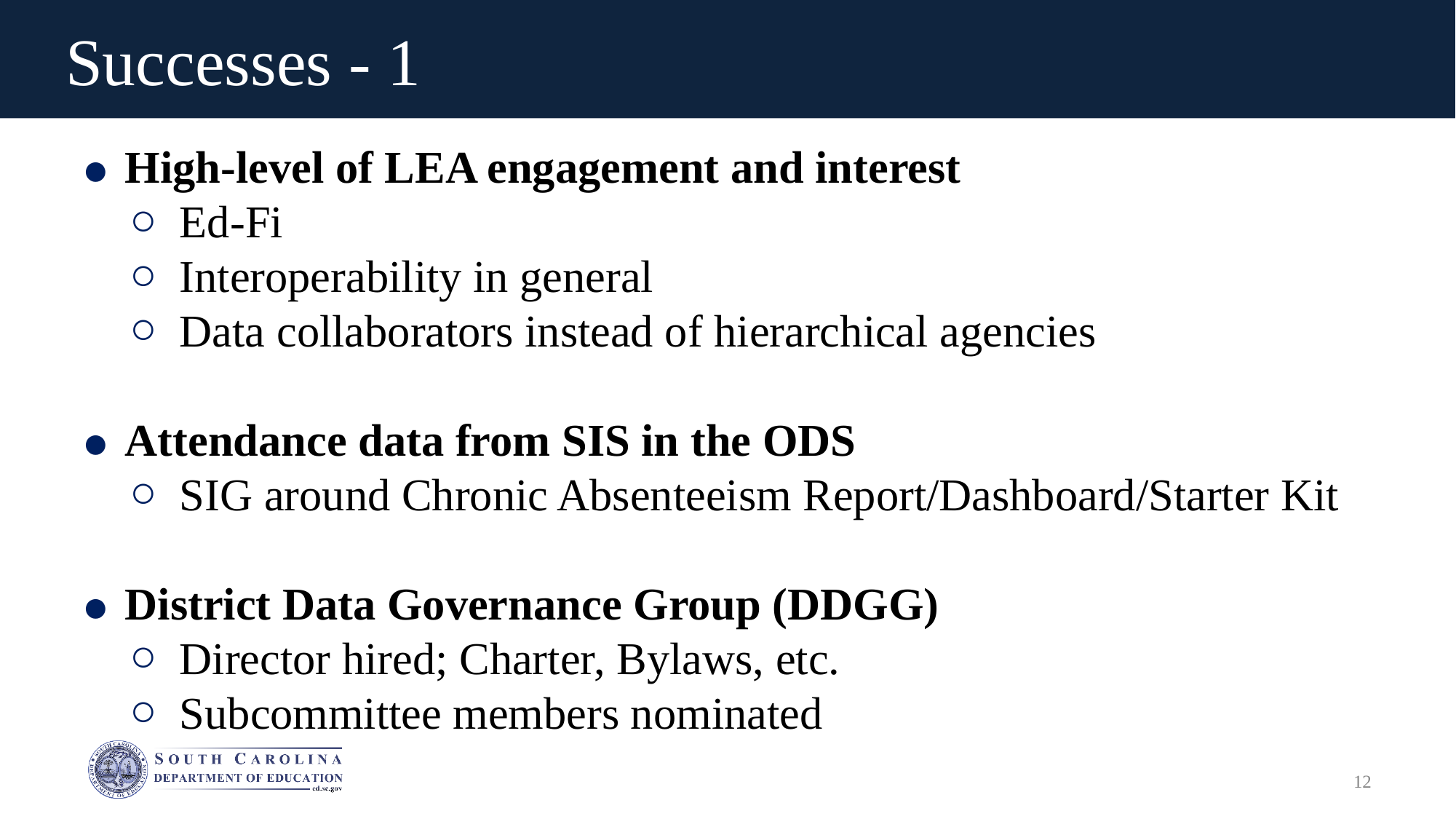

# Successes - 1
High-level of LEA engagement and interest
Ed-Fi
Interoperability in general
Data collaborators instead of hierarchical agencies

Attendance data from SIS in the ODS
SIG around Chronic Absenteeism Report/Dashboard/Starter Kit

District Data Governance Group (DDGG)
Director hired; Charter, Bylaws, etc.
Subcommittee members nominated

12